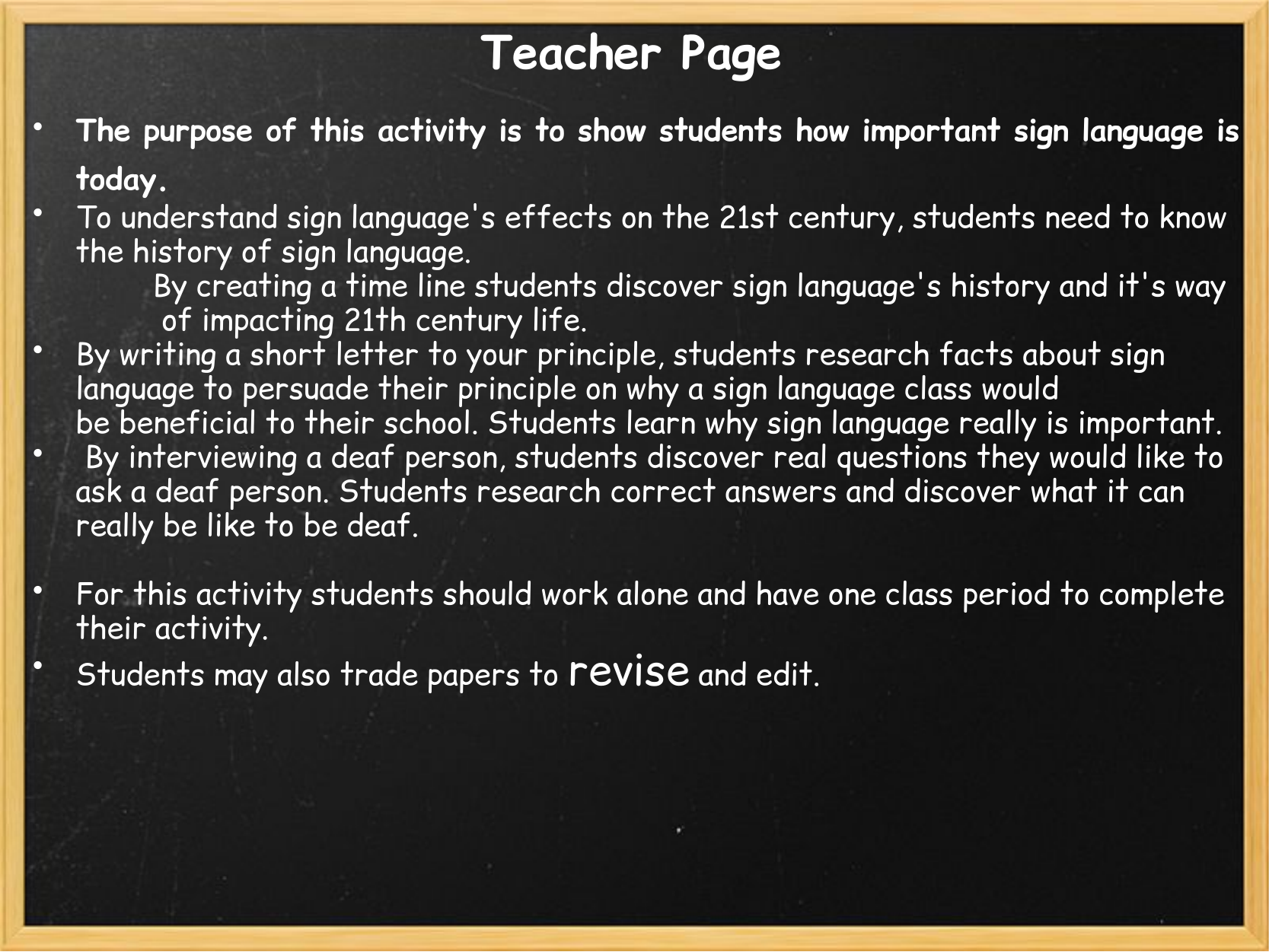

Teacher Page

The purpose of this activity is to show students how important sign language is today.
To understand sign language's effects on the 21st century, students need to know the history of sign language.
               By creating a time line students discover sign language's history and it's way
                of impacting 21th century life.
By writing a short letter to your principle, students research facts about sign language to persuade their principle on why a sign language class would be beneficial to their school. Students learn why sign language really is important.
 By interviewing a deaf person, students discover real questions they would like to ask a deaf person. Students research correct answers and discover what it can really be like to be deaf.

For this activity students should work alone and have one class period to complete their activity.
Students may also trade papers to revise and edit.